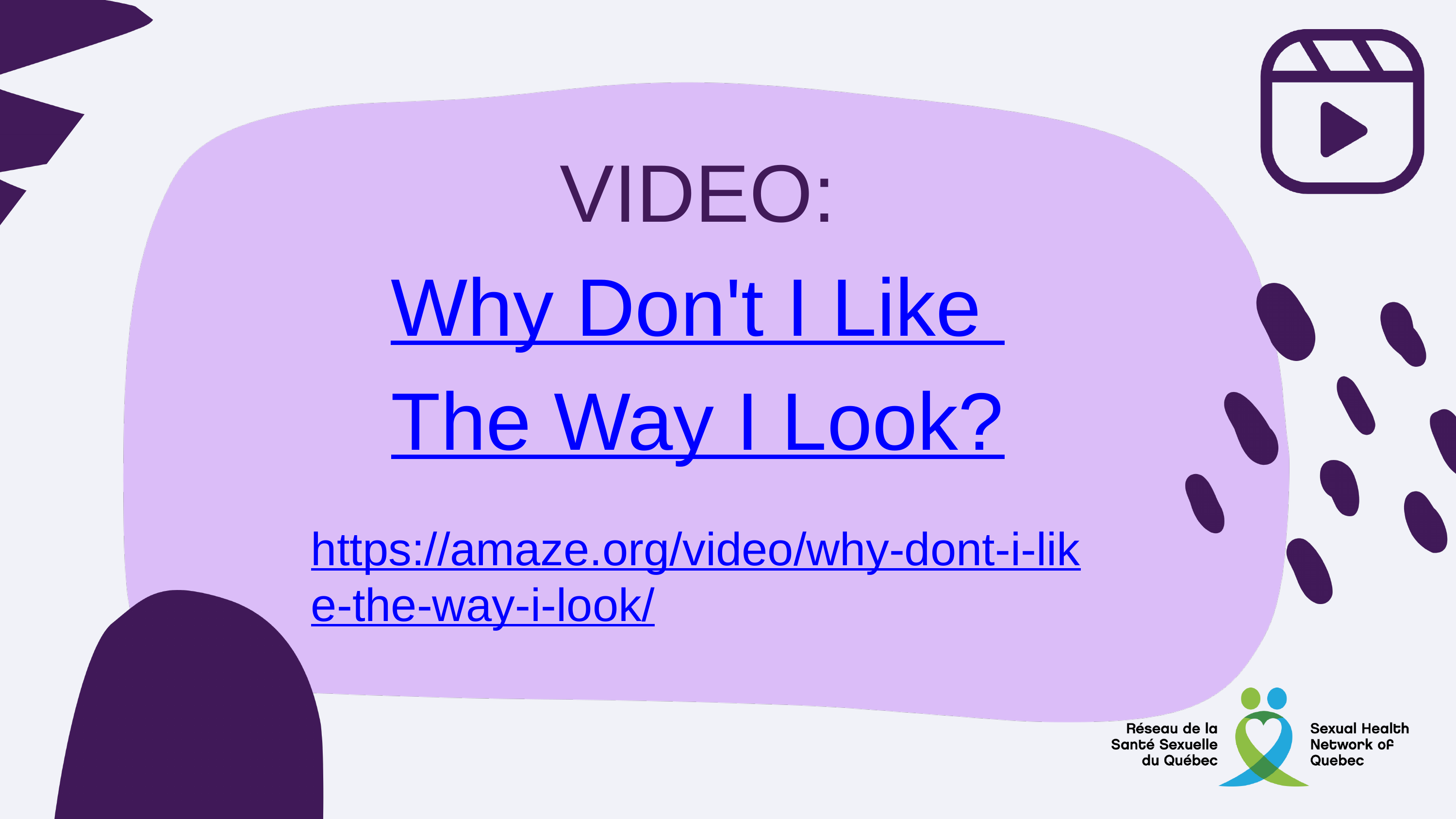

VIDEO:
Why Don't I Like
The Way I Look?

https://amaze.org/video/why-dont-i-like-the-way-i-look/